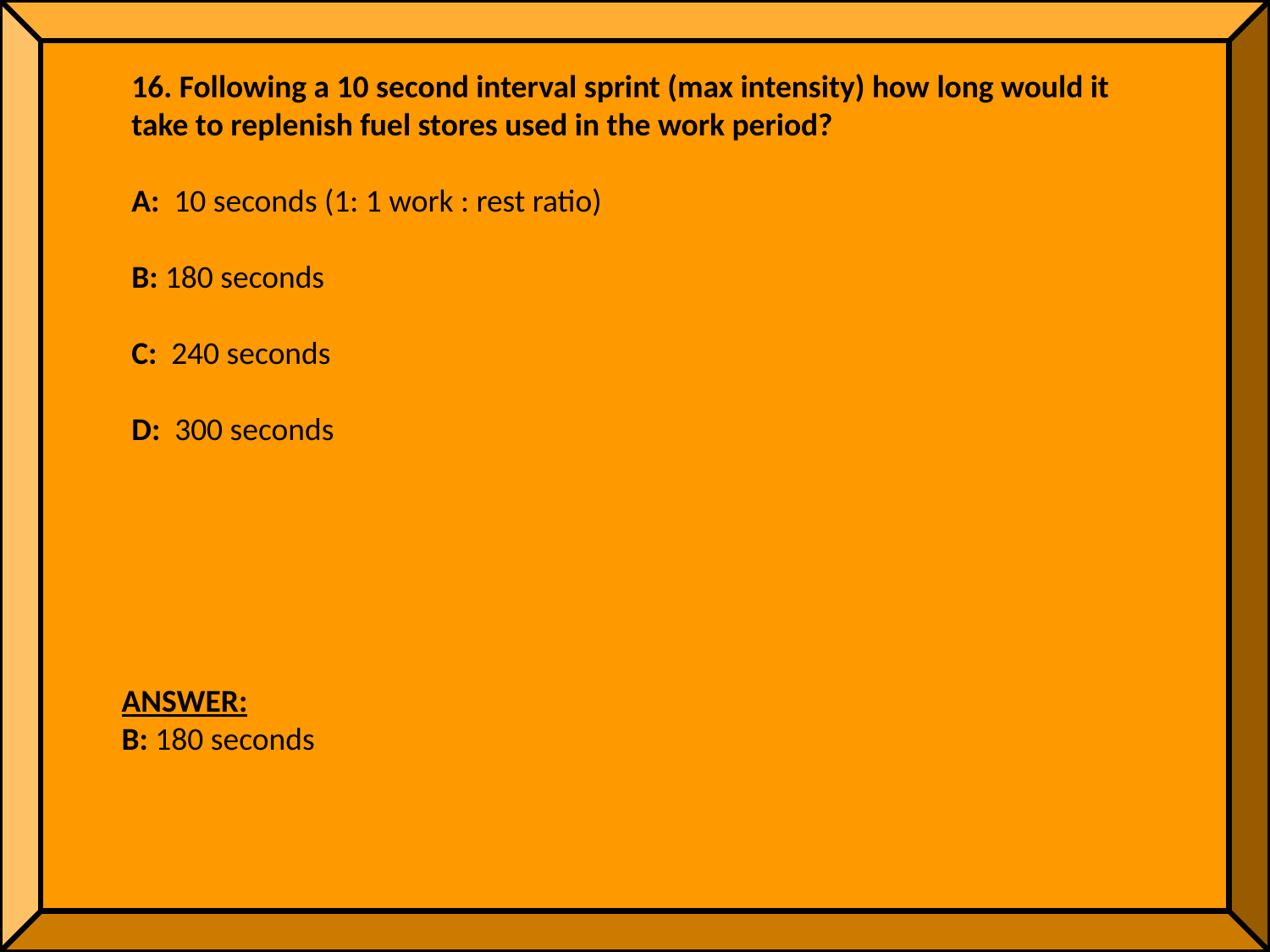

16. Following a 10 second interval sprint (max intensity) how long would it take to replenish fuel stores used in the work period?

A:  10 seconds (1: 1 work : rest ratio)

B: 180 seconds

C:  240 seconds

D:  300 seconds

ANSWER:
B: 180 seconds